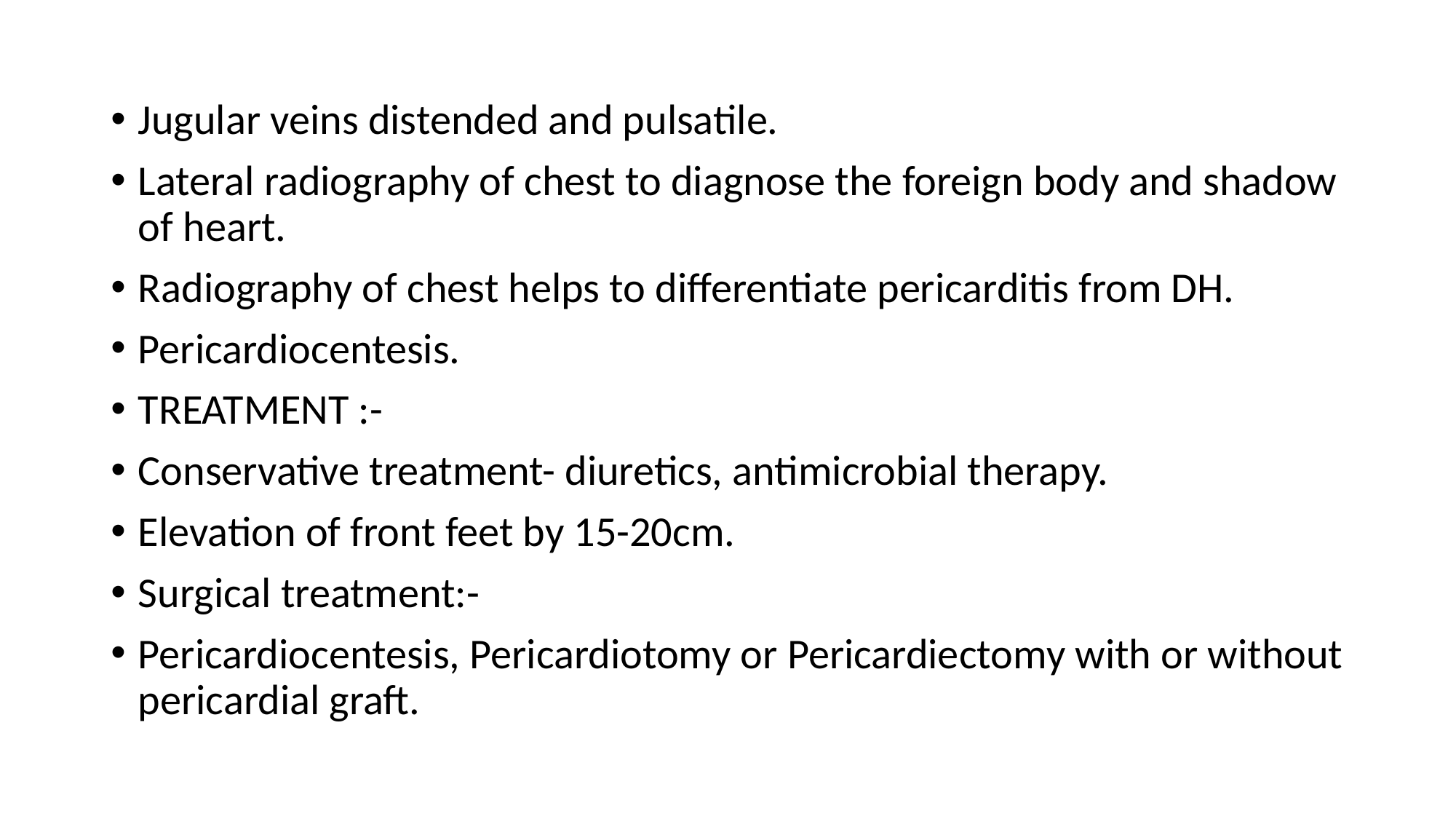

Jugular veins distended and pulsatile.
Lateral radiography of chest to diagnose the foreign body and shadow of heart.
Radiography of chest helps to differentiate pericarditis from DH.
Pericardiocentesis.
TREATMENT :-
Conservative treatment- diuretics, antimicrobial therapy.
Elevation of front feet by 15-20cm.
Surgical treatment:-
Pericardiocentesis, Pericardiotomy or Pericardiectomy with or without pericardial graft.